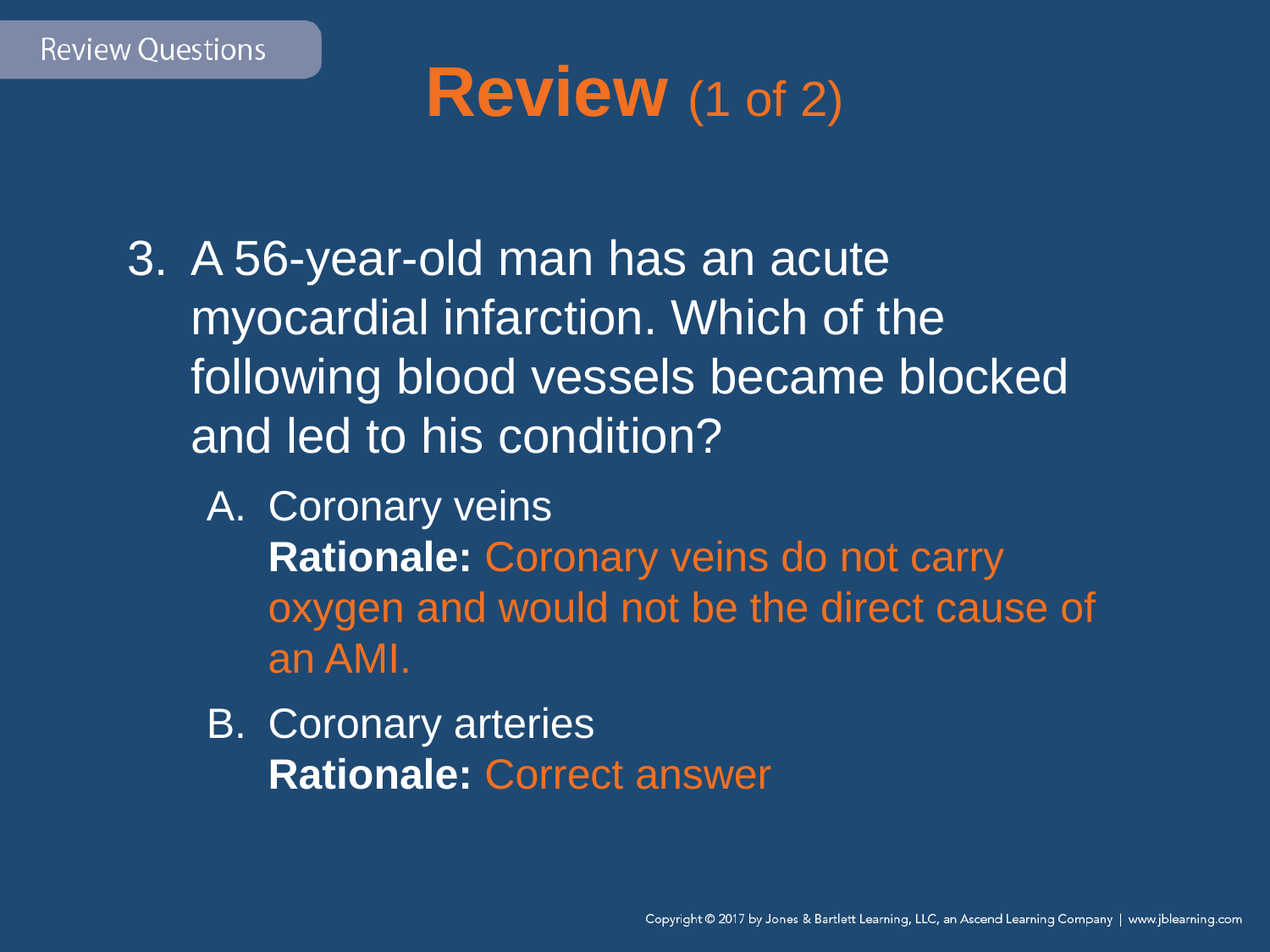

# Review (1 of 2)
A 56-year-old man has an acute myocardial infarction. Which of the following blood vessels became blocked and led to his condition?
Coronary veins
Rationale: Coronary veins do not carry oxygen and would not be the direct cause of an AMI.
Coronary arteries
Rationale: Correct answer